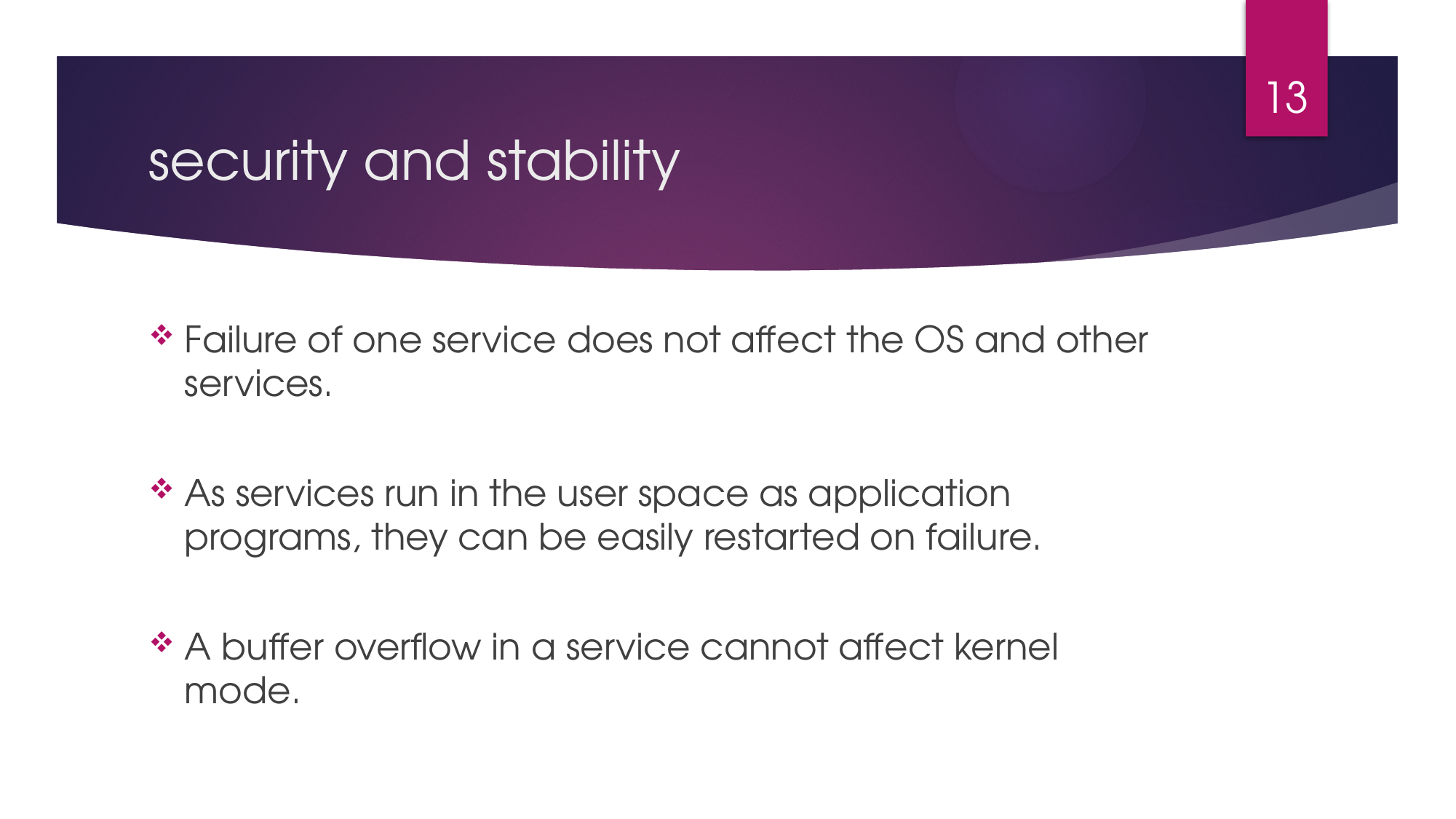

13
# security and stability
Failure of one service does not affect the OS and other services.

As services run in the user space as application programs, they can be easily restarted on failure.

A buffer overflow in a service cannot affect kernel mode.